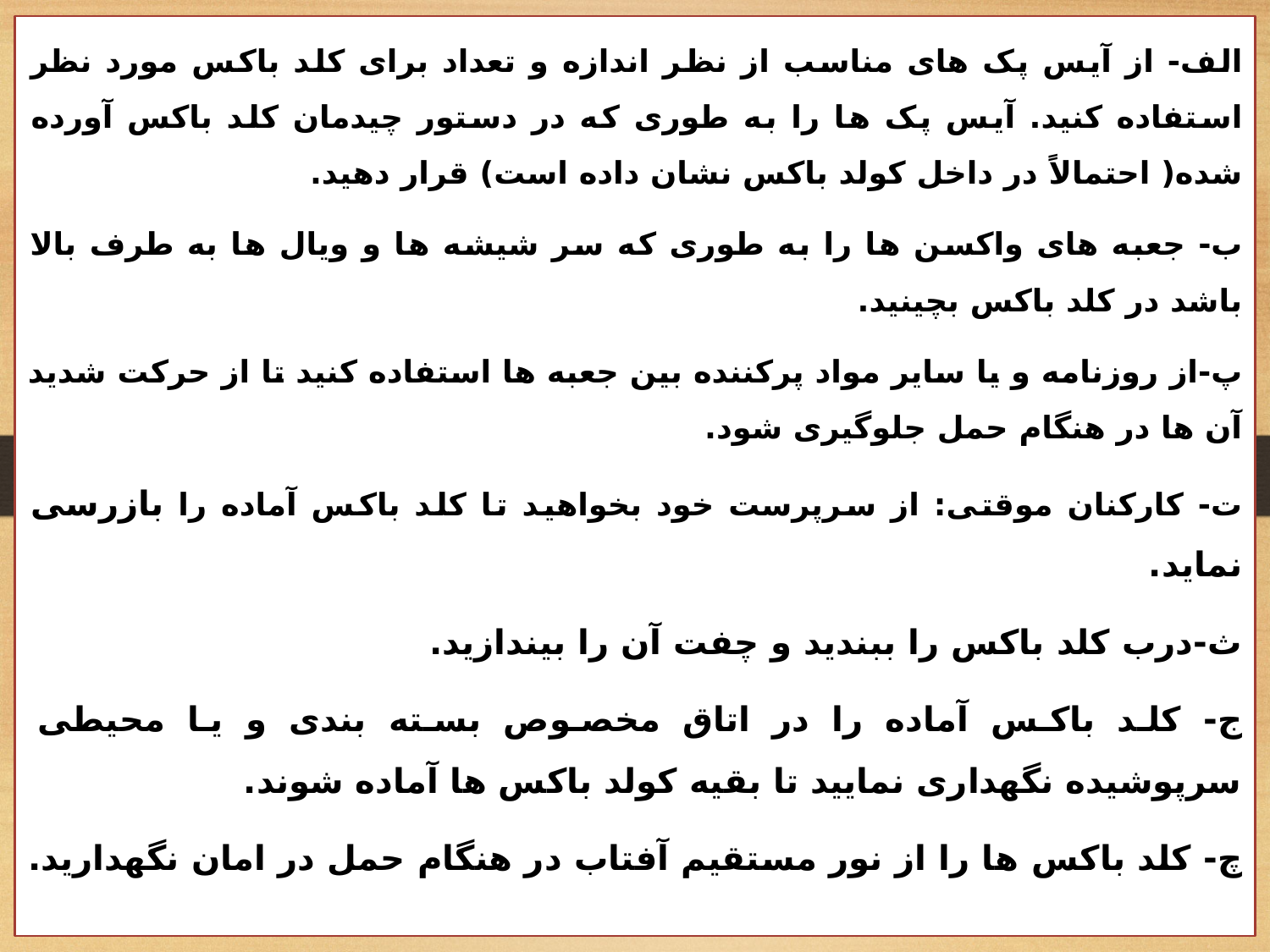

الف- از آیس پک های مناسب از نظر اندازه و تعداد برای کلد باکس مورد نظر استفاده کنید. آیس پک ها را به طوری که در دستور چیدمان کلد باکس آورده شده( احتمالاً در داخل کولد باکس نشان داده است) قرار دهید.
ب- جعبه های واکسن ها را به طوری که سر شیشه ها و ویال ها به طرف بالا باشد در کلد باکس بچینید.
پ-از روزنامه و یا سایر مواد پرکننده بین جعبه ها استفاده کنید تا از حرکت شدید آن ها در هنگام حمل جلوگیری شود.
ت- کارکنان موقتی: از سرپرست خود بخواهید تا کلد باکس آماده را بازرسی نماید.
ث-درب کلد باکس را ببندید و چفت آن را بیندازید.
ج- کلد باکس آماده را در اتاق مخصوص بسته بندی و یا محیطی سرپوشیده نگهداری نمایید تا بقیه کولد باکس ها آماده شوند.
چ- کلد باکس ها را از نور مستقیم آفتاب در هنگام حمل در امان نگهدارید.